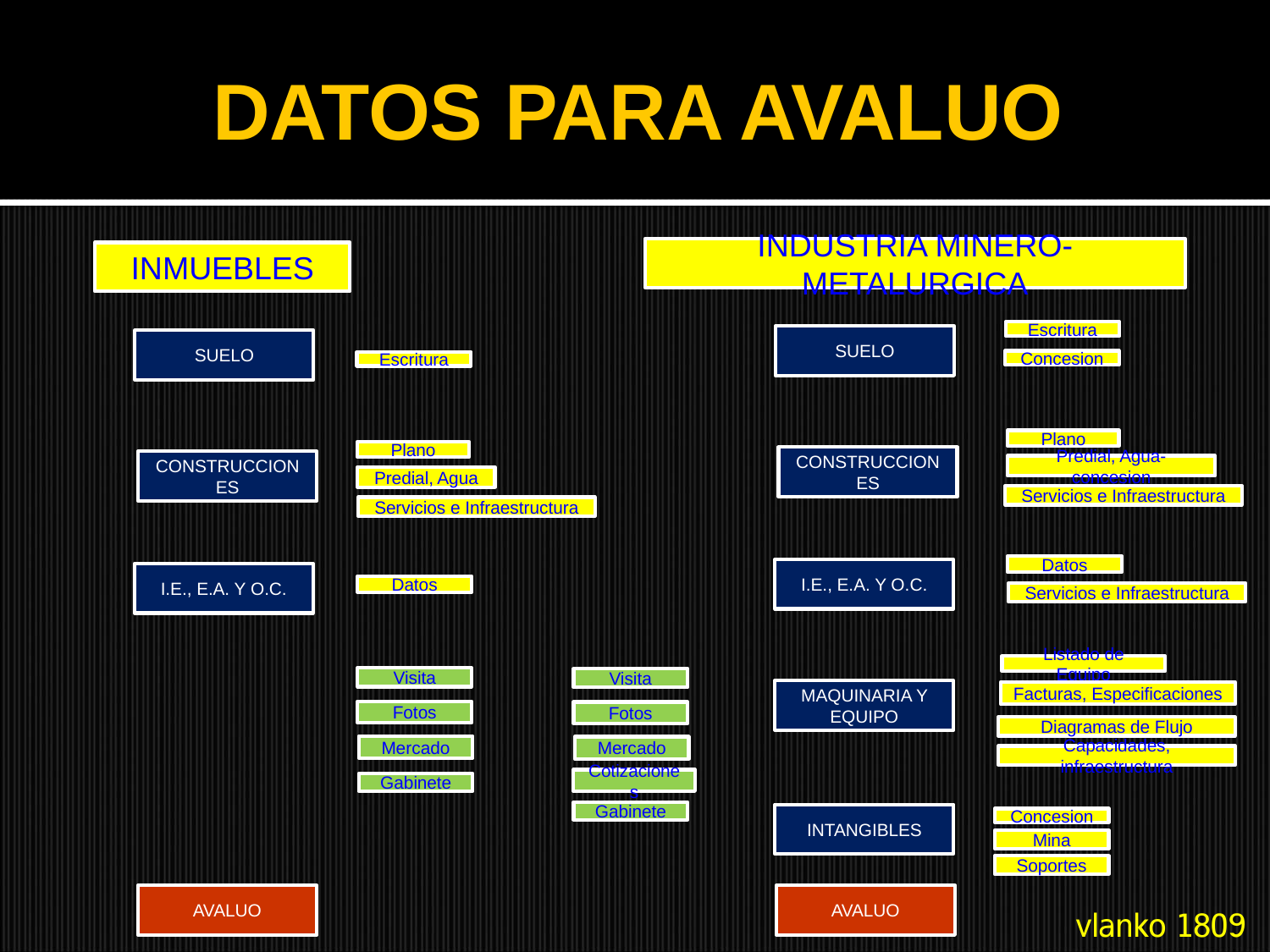

# DATOS PARA AVALUO
INDUSTRIA MINERO-METALURGICA
INMUEBLES
Escritura
SUELO
SUELO
Concesion
Escritura
Plano
Plano
CONSTRUCCIONES
CONSTRUCCIONES
Predial, Agua-concesion
Predial, Agua
Servicios e Infraestructura
Servicios e Infraestructura
Datos
I.E., E.A. Y O.C.
I.E., E.A. Y O.C.
Datos
Servicios e Infraestructura
Listado de Equipo
Visita
Visita
MAQUINARIA Y EQUIPO
Facturas, Especificaciones
Fotos
Fotos
Diagramas de Flujo
Mercado
Mercado
Capacidades, infraestructura
Cotizaciones
Gabinete
Gabinete
INTANGIBLES
Concesion
Mina
Soportes
AVALUO
AVALUO
vlanko 1809